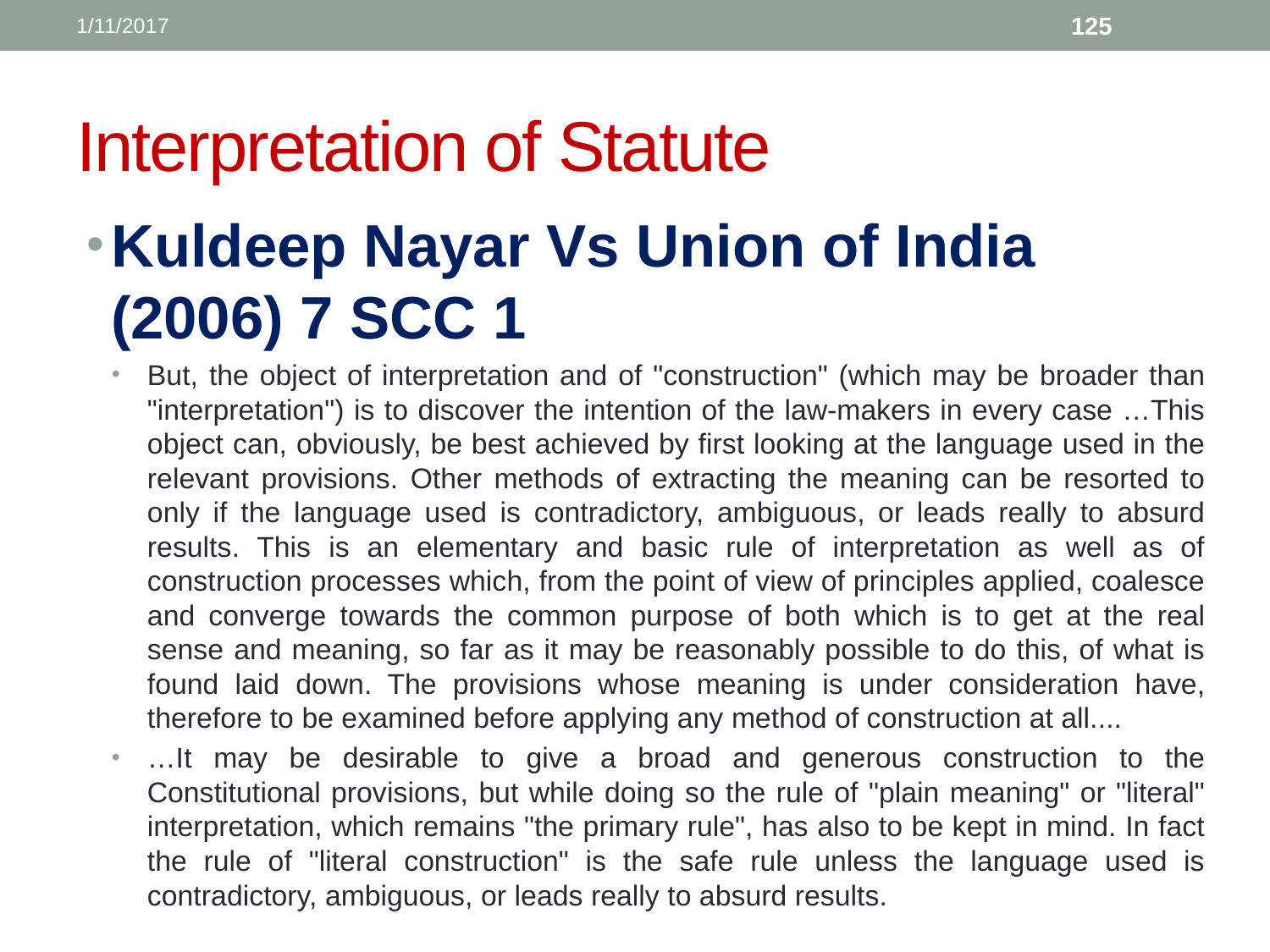

1/11/2017
125
# Interpretation of Statute
Kuldeep Nayar Vs Union of India (2006) 7 SCC 1
But, the object of interpretation and of "construction" (which may be broader than "interpretation") is to discover the intention of the law-makers in every case …This object can, obviously, be best achieved by first looking at the language used in the relevant provisions. Other methods of extracting the meaning can be resorted to only if the language used is contradictory, ambiguous, or leads really to absurd results. This is an elementary and basic rule of interpretation as well as of construction processes which, from the point of view of principles applied, coalesce and converge towards the common purpose of both which is to get at the real sense and meaning, so far as it may be reasonably possible to do this, of what is found laid down. The provisions whose meaning is under consideration have, therefore to be examined before applying any method of construction at all....
…It may be desirable to give a broad and generous construction to the Constitutional provisions, but while doing so the rule of "plain meaning" or "literal" interpretation, which remains "the primary rule", has also to be kept in mind. In fact the rule of "literal construction" is the safe rule unless the language used is contradictory, ambiguous, or leads really to absurd results.